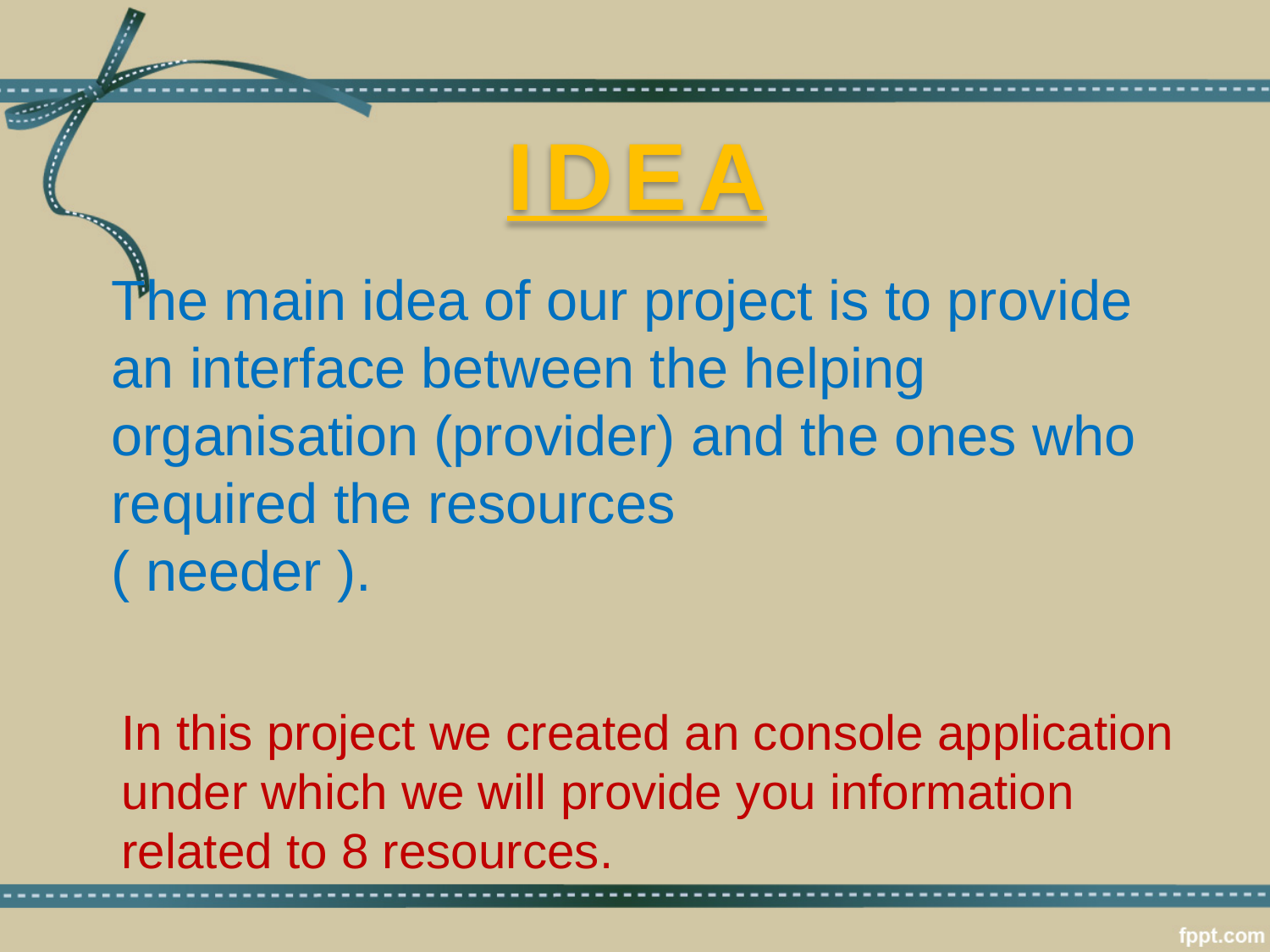

IDEA
The main idea of our project is to provide an interface between the helping organisation (provider) and the ones who required the resources
( needer ).
In this project we created an console application under which we will provide you information related to 8 resources.